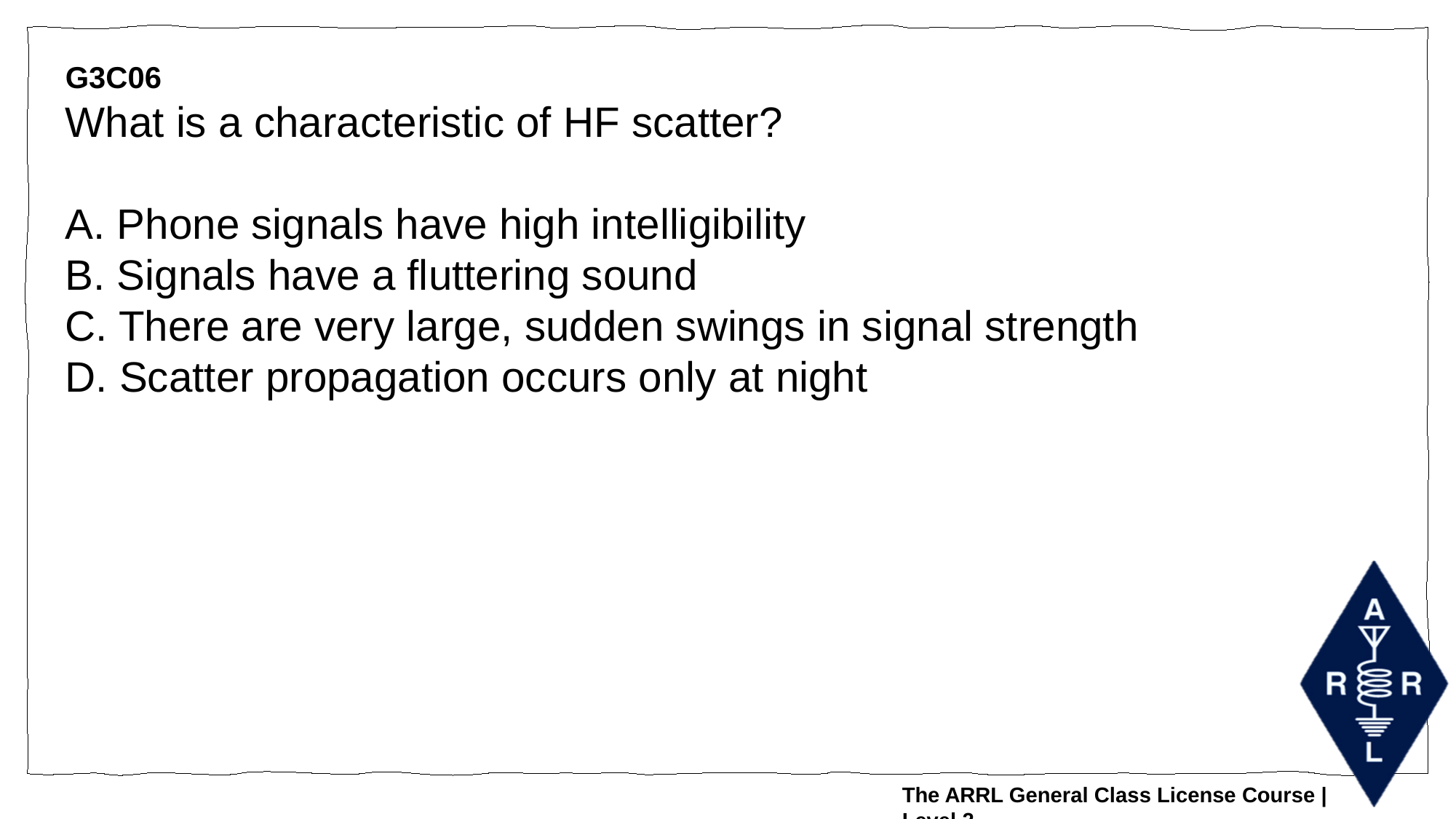

G3C06
What is a characteristic of HF scatter?

A. Phone signals have high intelligibility
B. Signals have a fluttering sound
C. There are very large, sudden swings in signal strength
D. Scatter propagation occurs only at night